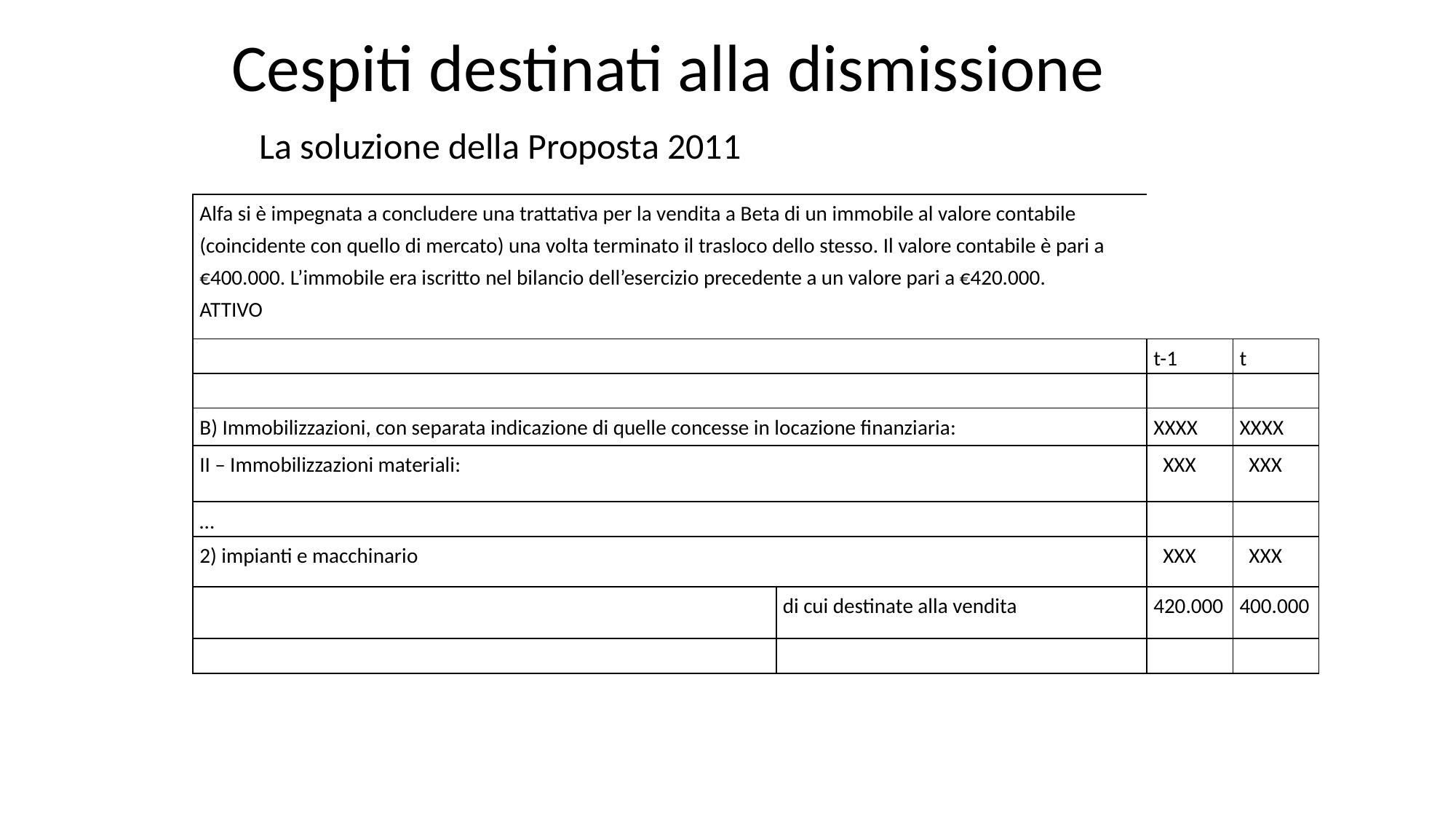

# Cespiti destinati alla dismissione
La soluzione della Proposta 2011
| Alfa si è impegnata a concludere una trattativa per la vendita a Beta di un immobile al valore contabile (coincidente con quello di mercato) una volta terminato il trasloco dello stesso. Il valore contabile è pari a €400.000. L’immobile era iscritto nel bilancio dell’esercizio precedente a un valore pari a €420.000. ATTIVO |  |  |  |
| --- | --- | --- | --- |
|  |  | t-1 | t |
|  |  |  |  |
| B) Immobilizzazioni, con separata indicazione di quelle concesse in locazione finanziaria: |  | XXXX | XXXX |
| II – Immobilizzazioni materiali: |  | XXX | XXX |
| … |  |  |  |
| 2) impianti e macchinario |  | XXX | XXX |
|  | di cui destinate alla vendita | 420.000 | 400.000 |
|  |  |  |  |